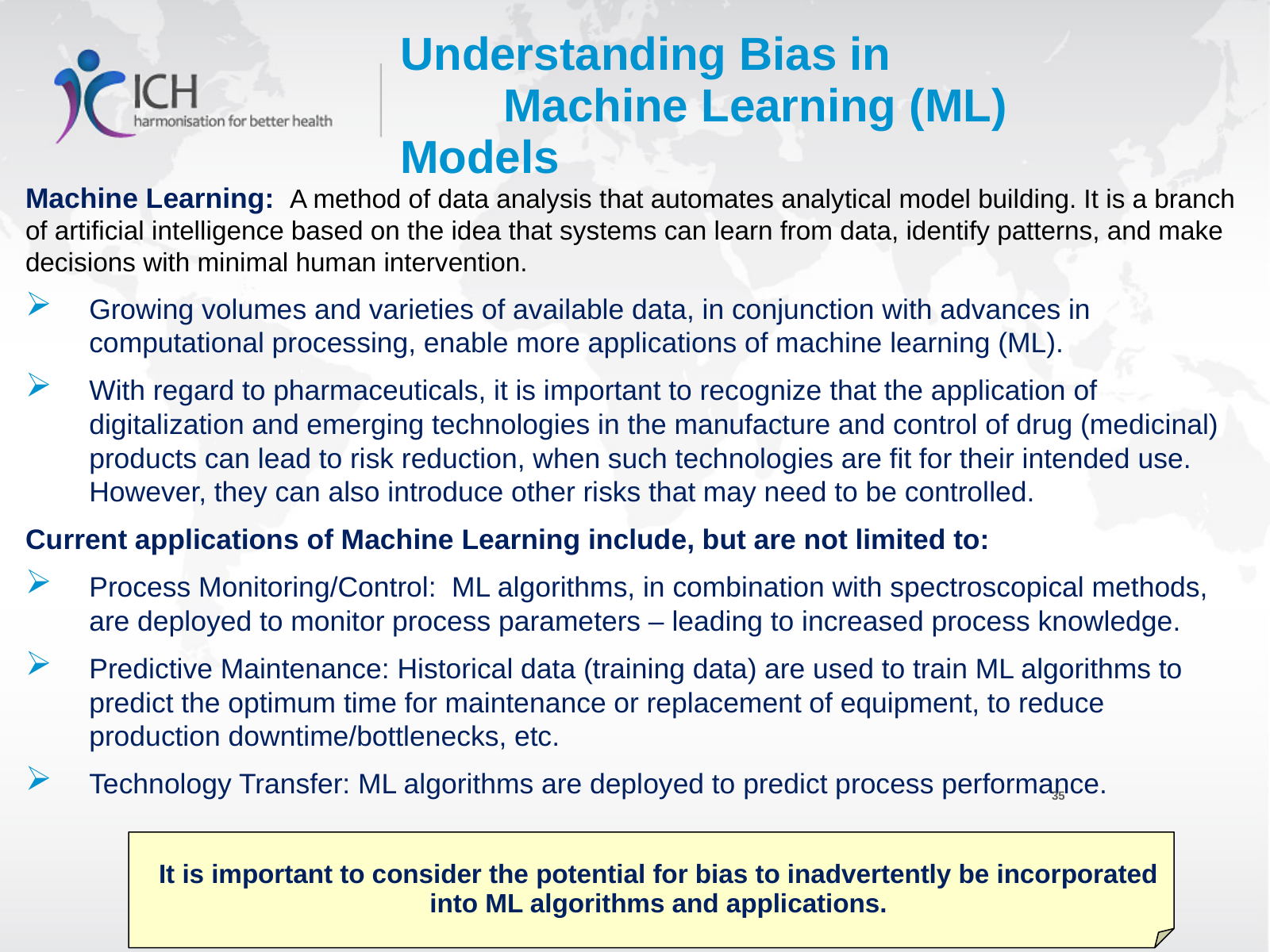

# Understanding Bias in                            Machine Learning (ML) Models
Machine Learning:  A method of data analysis that automates analytical model building. It is a branch of artificial intelligence based on the idea that systems can learn from data, identify patterns, and make decisions with minimal human intervention.
Growing volumes and varieties of available data, in conjunction with advances in computational processing, enable more applications of machine learning (ML).
With regard to pharmaceuticals, it is important to recognize that the application of digitalization and emerging technologies in the manufacture and control of drug (medicinal) products can lead to risk reduction, when such technologies are fit for their intended use.  However, they can also introduce other risks that may need to be controlled.
Current applications of Machine Learning include, but are not limited to:
Process Monitoring/Control:  ML algorithms, in combination with spectroscopical methods, are deployed to monitor process parameters – leading to increased process knowledge.
Predictive Maintenance: Historical data (training data) are used to train ML algorithms to predict the optimum time for maintenance or replacement of equipment, to reduce production downtime/bottlenecks, etc.
Technology Transfer: ML algorithms are deployed to predict process performance.
35

It is important to consider the potential for bias to inadvertently be incorporated into ML algorithms and applications.